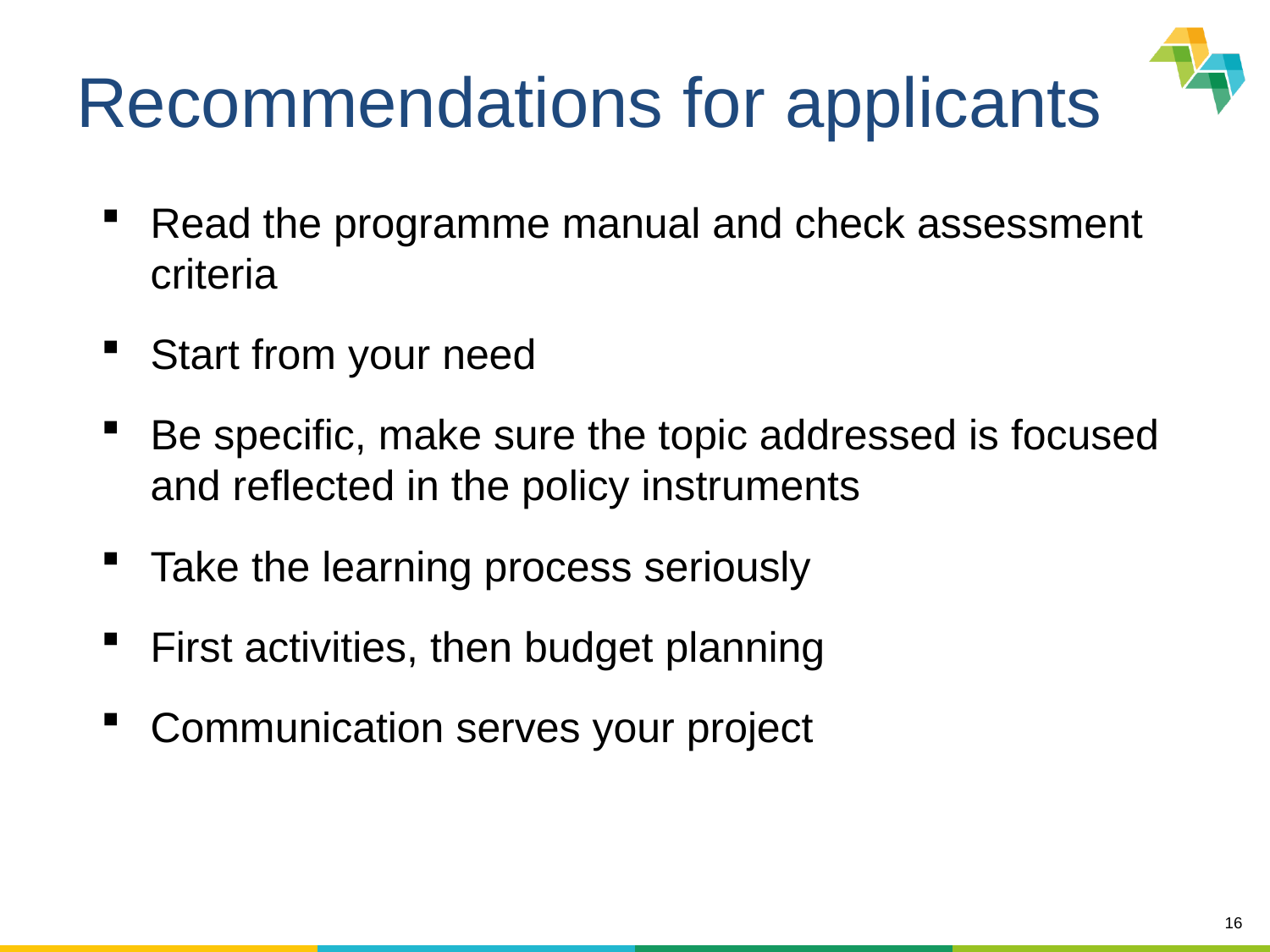

# Recommendations for applicants
Read the programme manual and check assessment criteria
Start from your need
Be specific, make sure the topic addressed is focused and reflected in the policy instruments
Take the learning process seriously
First activities, then budget planning
Communication serves your project